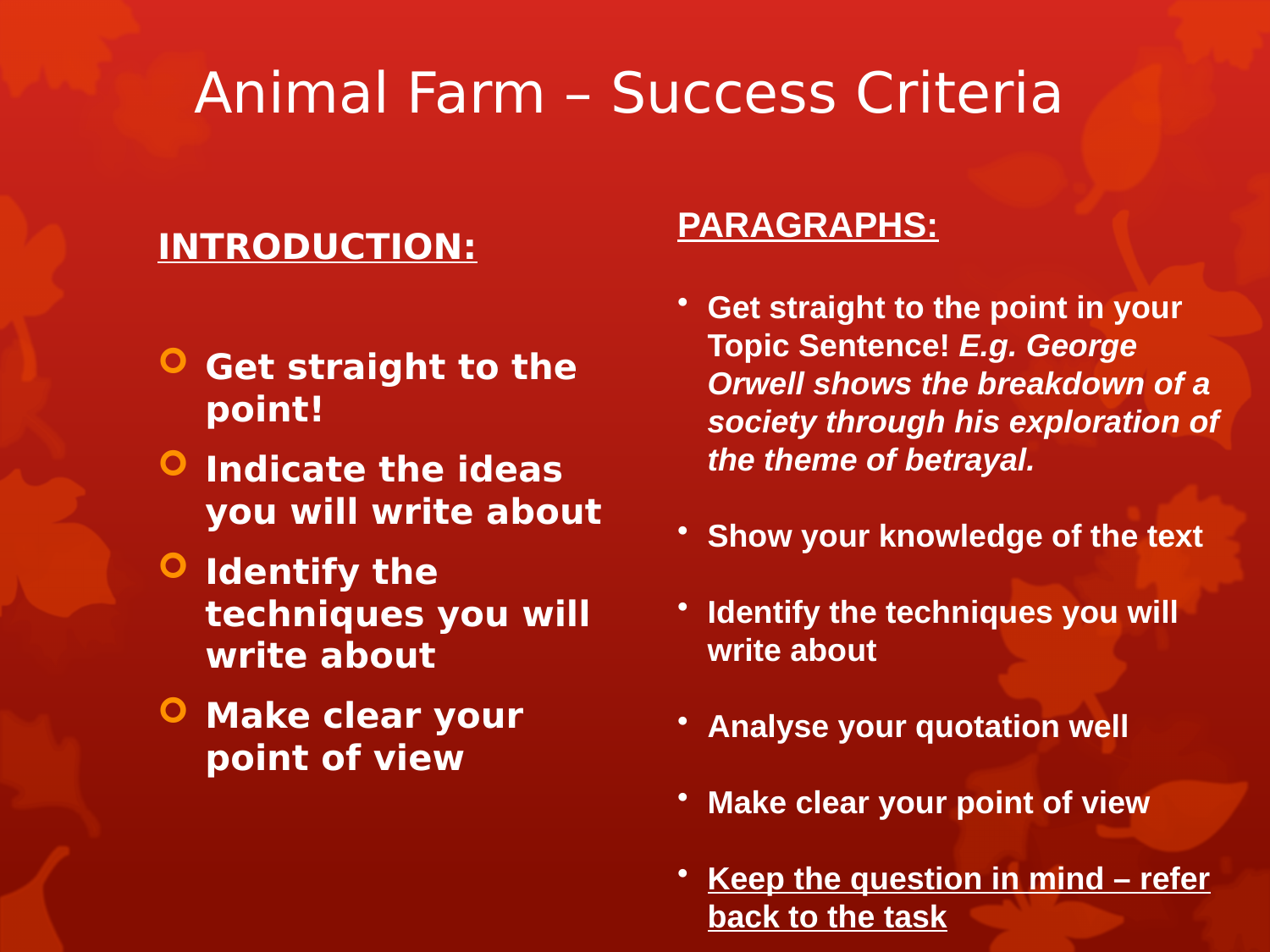

Animal Farm – Success Criteria
INTRODUCTION:

Get straight to the point!
Indicate the ideas you will write about
Identify the techniques you will write about
Make clear your point of view
PARAGRAPHS:

Get straight to the point in your Topic Sentence! E.g. George Orwell shows the breakdown of a society through his exploration of the theme of betrayal.

Show your knowledge of the text

Identify the techniques you will write about

Analyse your quotation well

Make clear your point of view

Keep the question in mind – refer back to the task